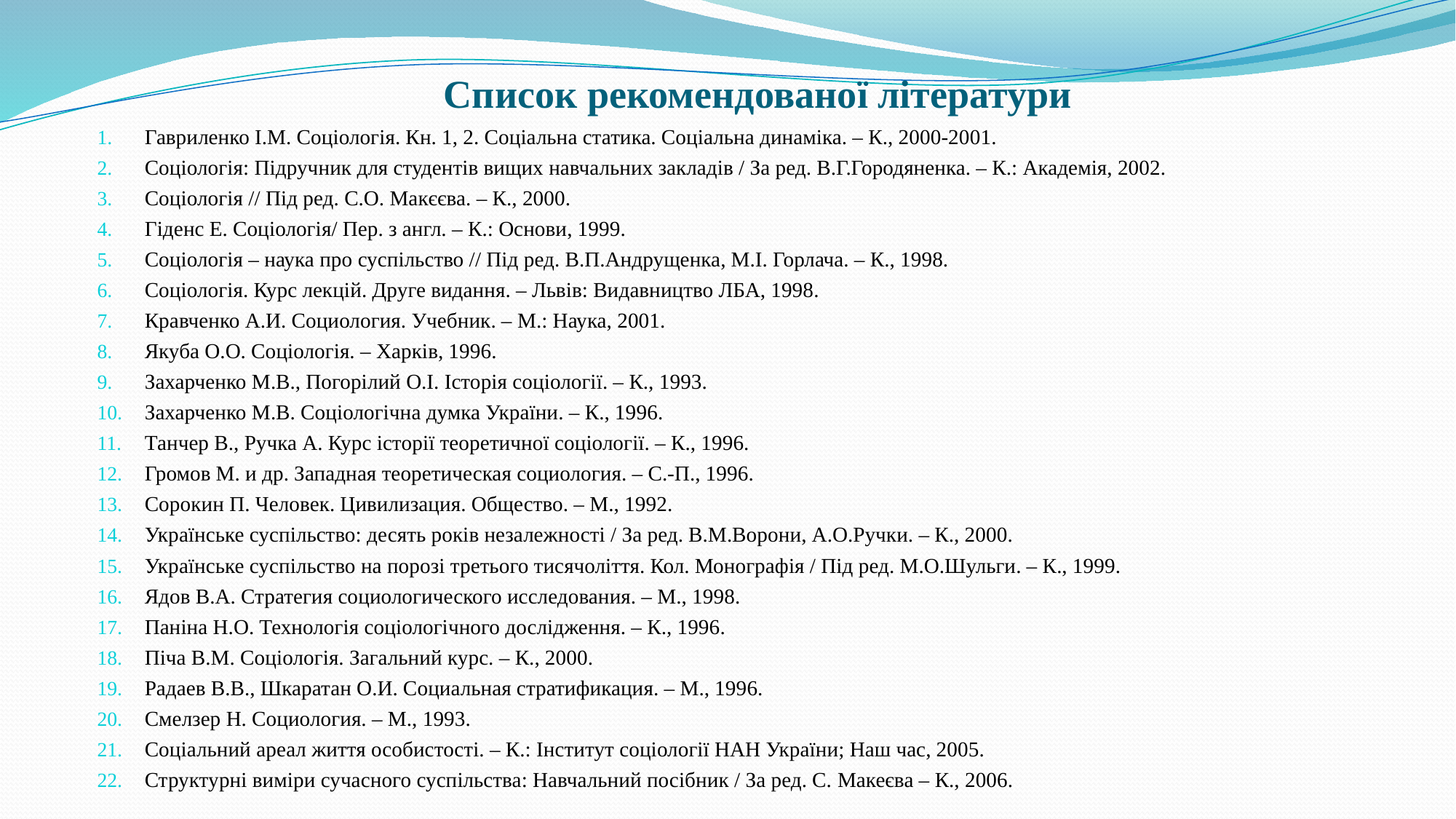

# Список рекомендованої літератури
Гавриленко І.М. Соціологія. Кн. 1, 2. Соціальна статика. Соціальна динаміка. – К., 2000-2001.
Соціологія: Підручник для студентів вищих навчальних закладів / За ред. В.Г.Городяненка. – К.: Академія, 2002.
Соціологія // Під ред. С.О. Макєєва. – К., 2000.
Гіденс Е. Соціологія/ Пер. з англ. – К.: Основи, 1999.
Соціологія – наука про суспільство // Під ред. В.П.Андрущенка, М.І. Горлача. – К., 1998.
Соціологія. Курс лекцій. Друге видання. – Львів: Видавництво ЛБА, 1998.
Кравченко А.И. Социология. Учебник. – М.: Наука, 2001.
Якуба О.О. Соціологія. – Харків, 1996.
Захарченко М.В., Погорілий О.І. Історія соціології. – К., 1993.
Захарченко М.В. Соціологічна думка України. – К., 1996.
Танчер В., Ручка А. Курс історії теоретичної соціології. – К., 1996.
Громов М. и др. Западная теоретическая социология. – С.-П., 1996.
Сорокин П. Человек. Цивилизация. Общество. – М., 1992.
Українське суспільство: десять років незалежності / За ред. В.М.Ворони, А.О.Ручки. – К., 2000.
Українське суспільство на порозі третього тисячоліття. Кол. Монографія / Під ред. М.О.Шульги. – К., 1999.
Ядов В.А. Стратегия социологического исследования. – М., 1998.
Паніна Н.О. Технологія соціологічного дослідження. – К., 1996.
Піча В.М. Соціологія. Загальний курс. – К., 2000.
Радаев В.В., Шкаратан О.И. Социальная стратификация. – М., 1996.
Смелзер Н. Социология. – М., 1993.
Соціальний ареал життя особистості. – К.: Інститут соціології HAH України; Наш час, 2005.
Структурні виміри сучасного суспільства: Навчальний посібник / За ред. С. Макеєва – К., 2006.